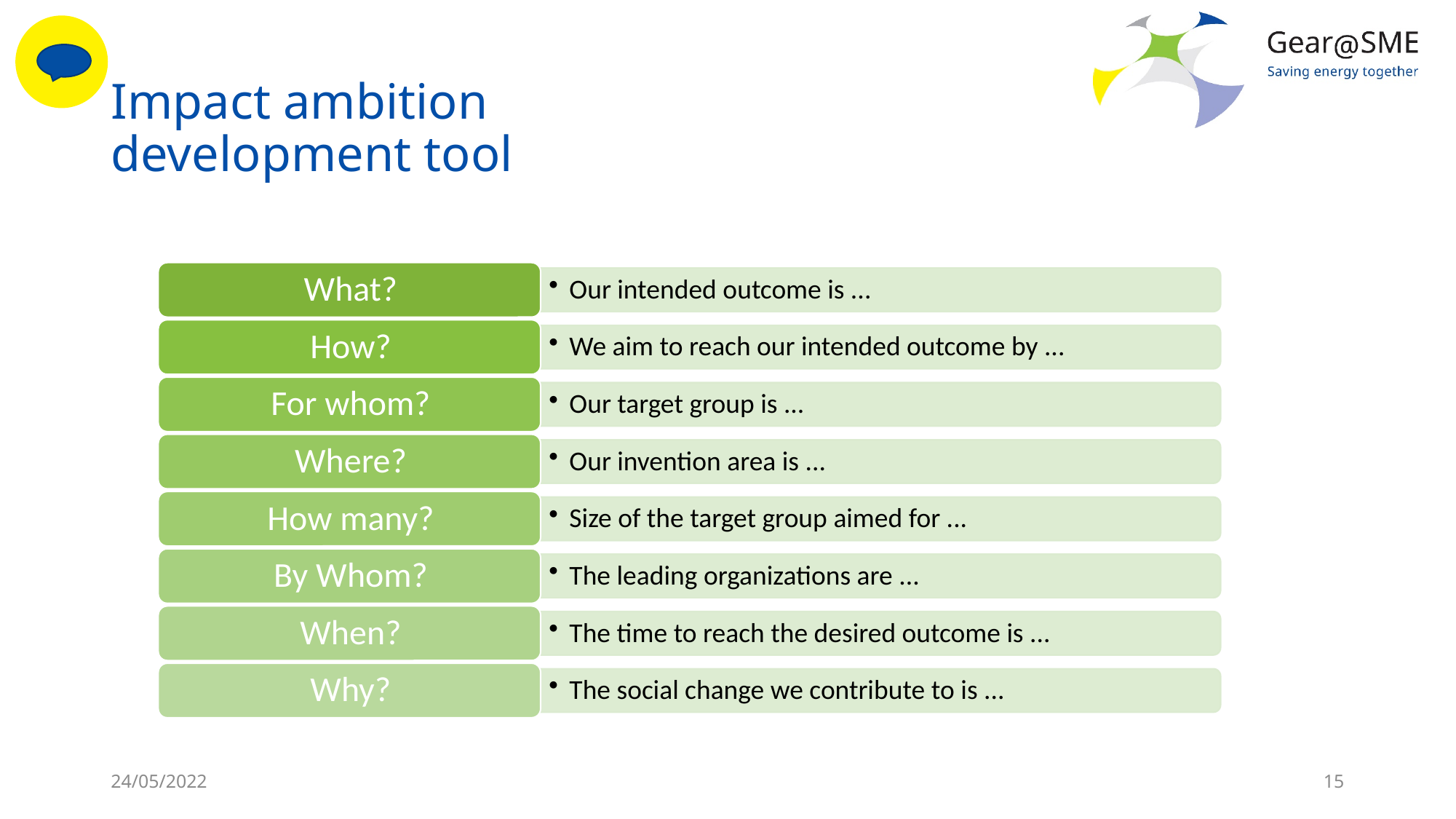

# Impact ambition development tool
Our intended outcome is ...
What?
We aim to reach our intended outcome by ...
How?
Our target group is ...
For whom?
Our invention area is ...
Where?
Size of the target group aimed for ...
How many?
The leading organizations are ...
By Whom?
The time to reach the desired outcome is ...
When?
The social change we contribute to is ...
Why?

24/05/2022
15